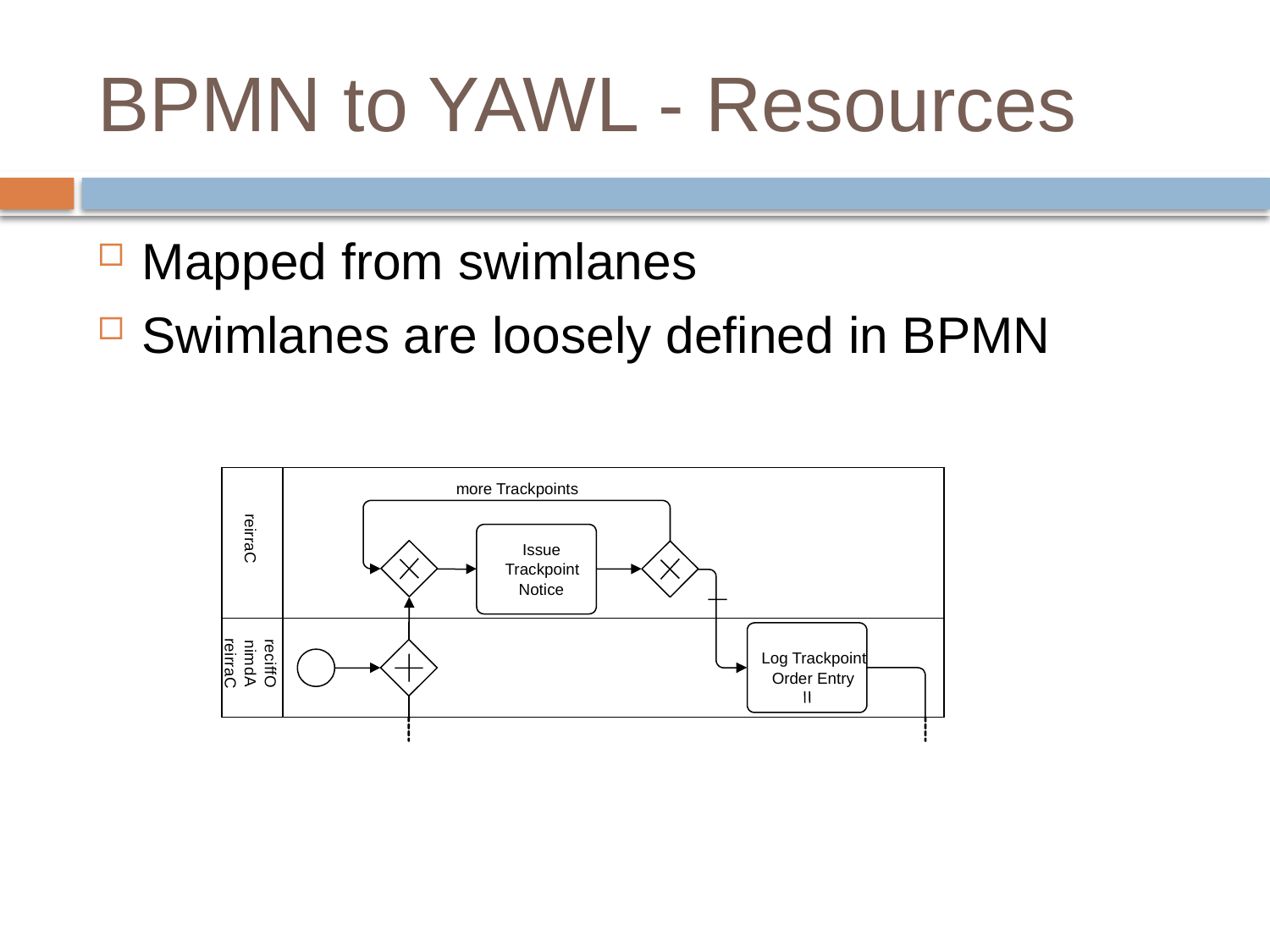

# BPMN to YAWL - Resources
Mapped from swimlanes
Swimlanes are loosely defined in BPMN

more Trackpoints

r
e

i
r
r
Issue

a
C

Trackpoint

Notice

r
r

n
e
e
Log Trackpoint

i
m
i

c
r
r
i

f
d

a

Order Entry
f
O
A
C